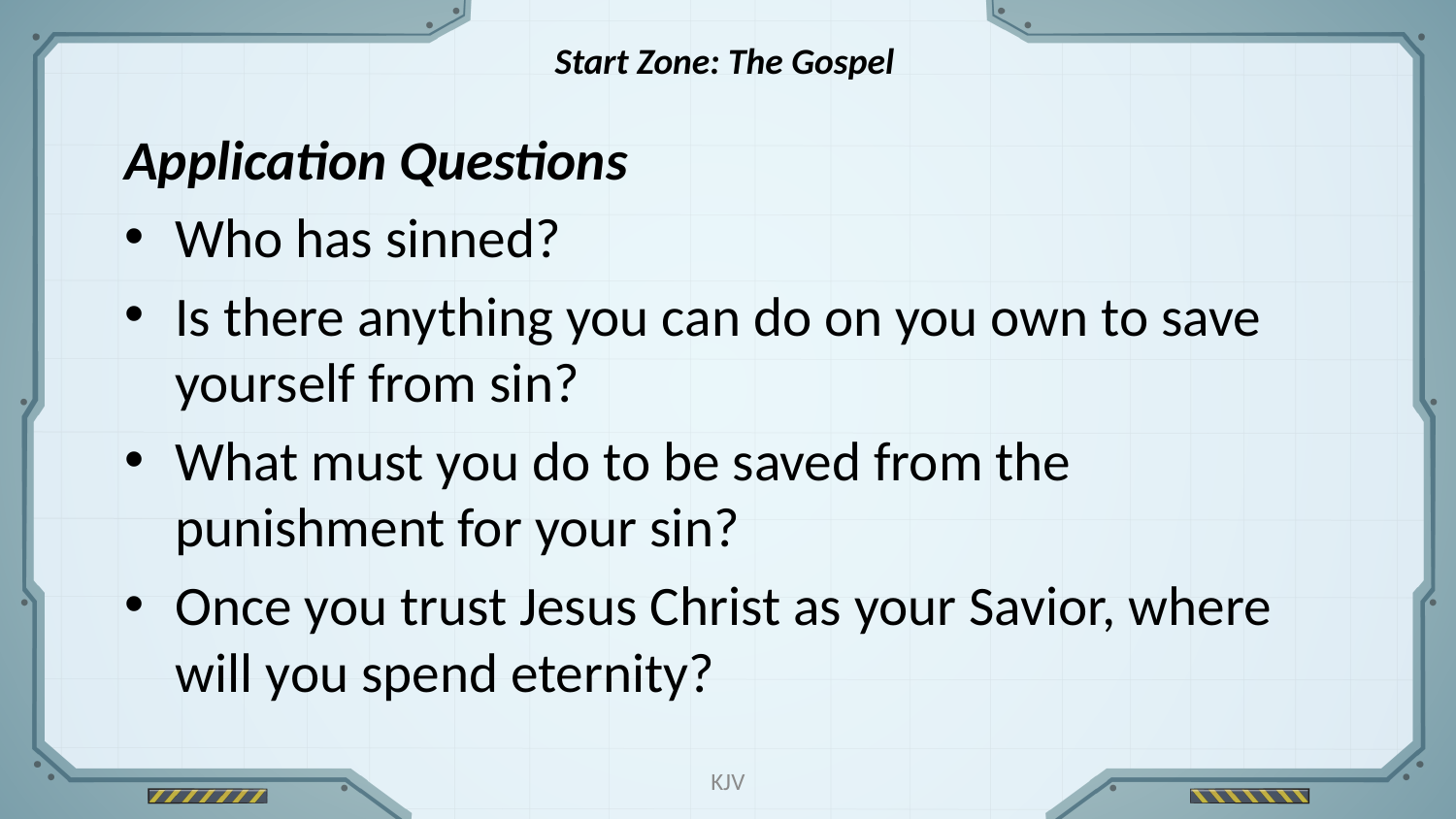

Start Zone: The Gospel
Application Questions
Who has sinned?
Is there anything you can do on you own to save yourself from sin?
What must you do to be saved from the punishment for your sin?
Once you trust Jesus Christ as your Savior, where will you spend eternity?
KJV